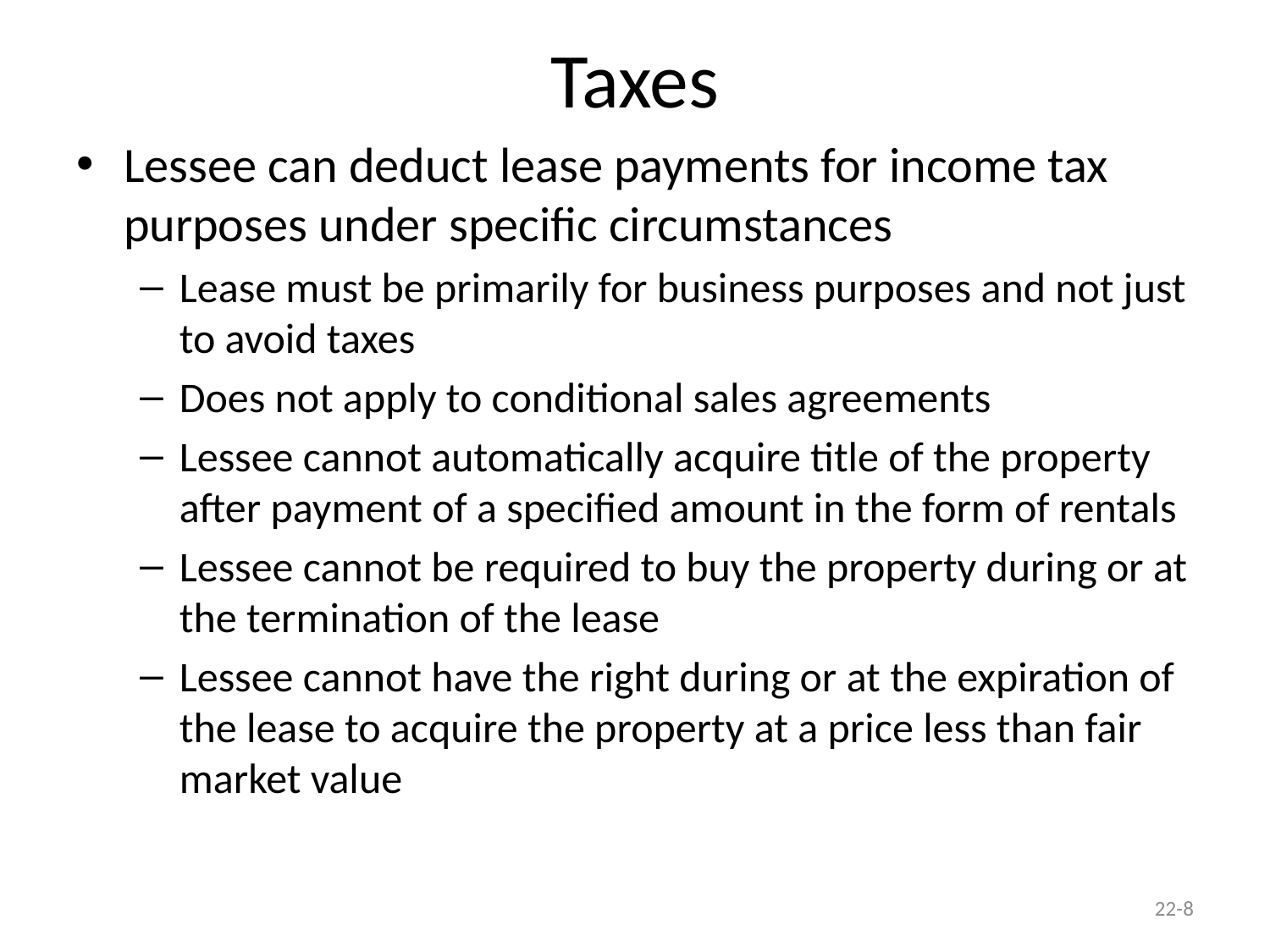

# Taxes
Lessee can deduct lease payments for income tax purposes under specific circumstances
Lease must be primarily for business purposes and not just to avoid taxes
Does not apply to conditional sales agreements
Lessee cannot automatically acquire title of the property after payment of a specified amount in the form of rentals
Lessee cannot be required to buy the property during or at the termination of the lease
Lessee cannot have the right during or at the expiration of the lease to acquire the property at a price less than fair market value
22-8